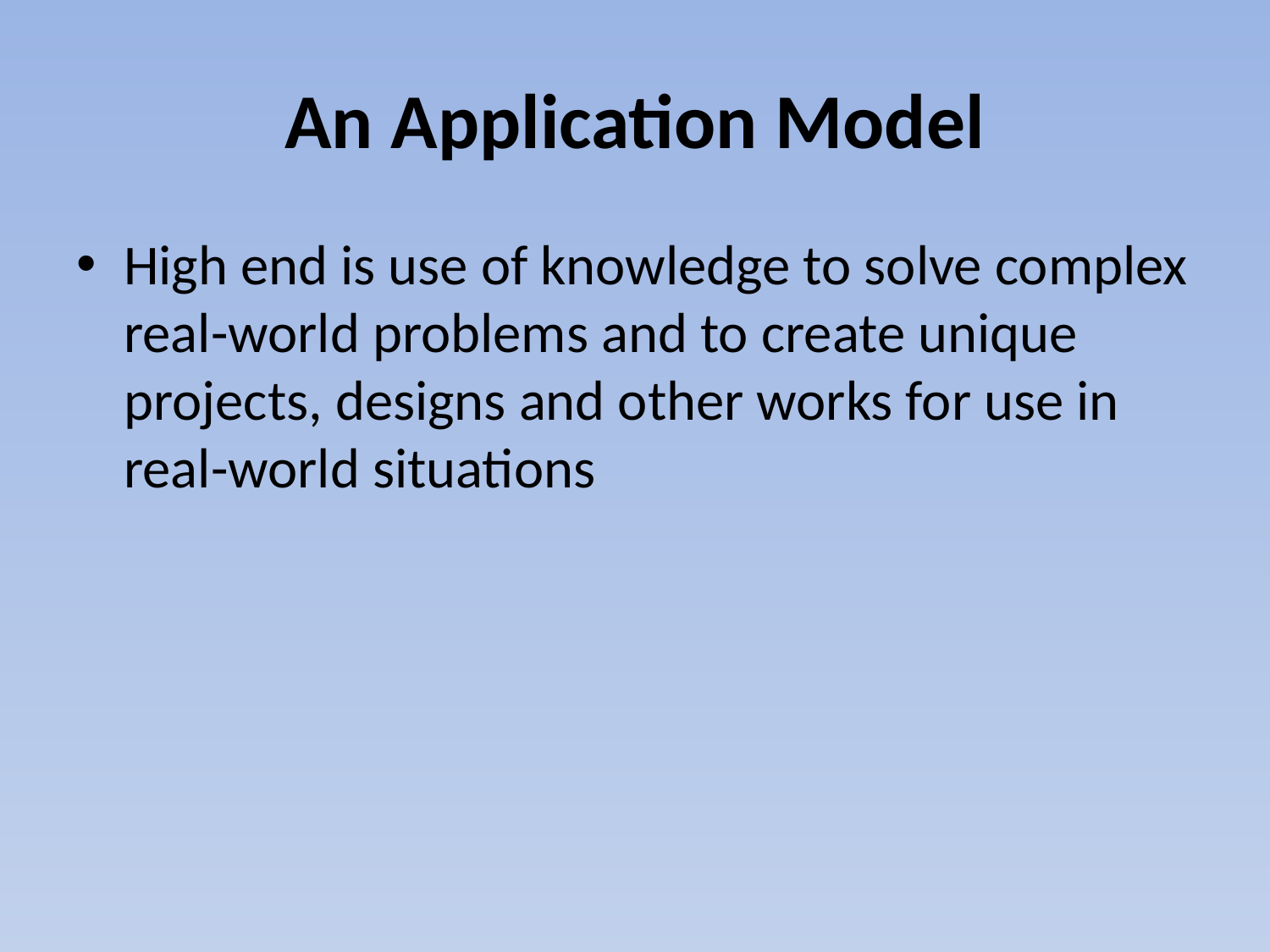

# An Application Model
High end is use of knowledge to solve complex real-world problems and to create unique projects, designs and other works for use in real-world situations